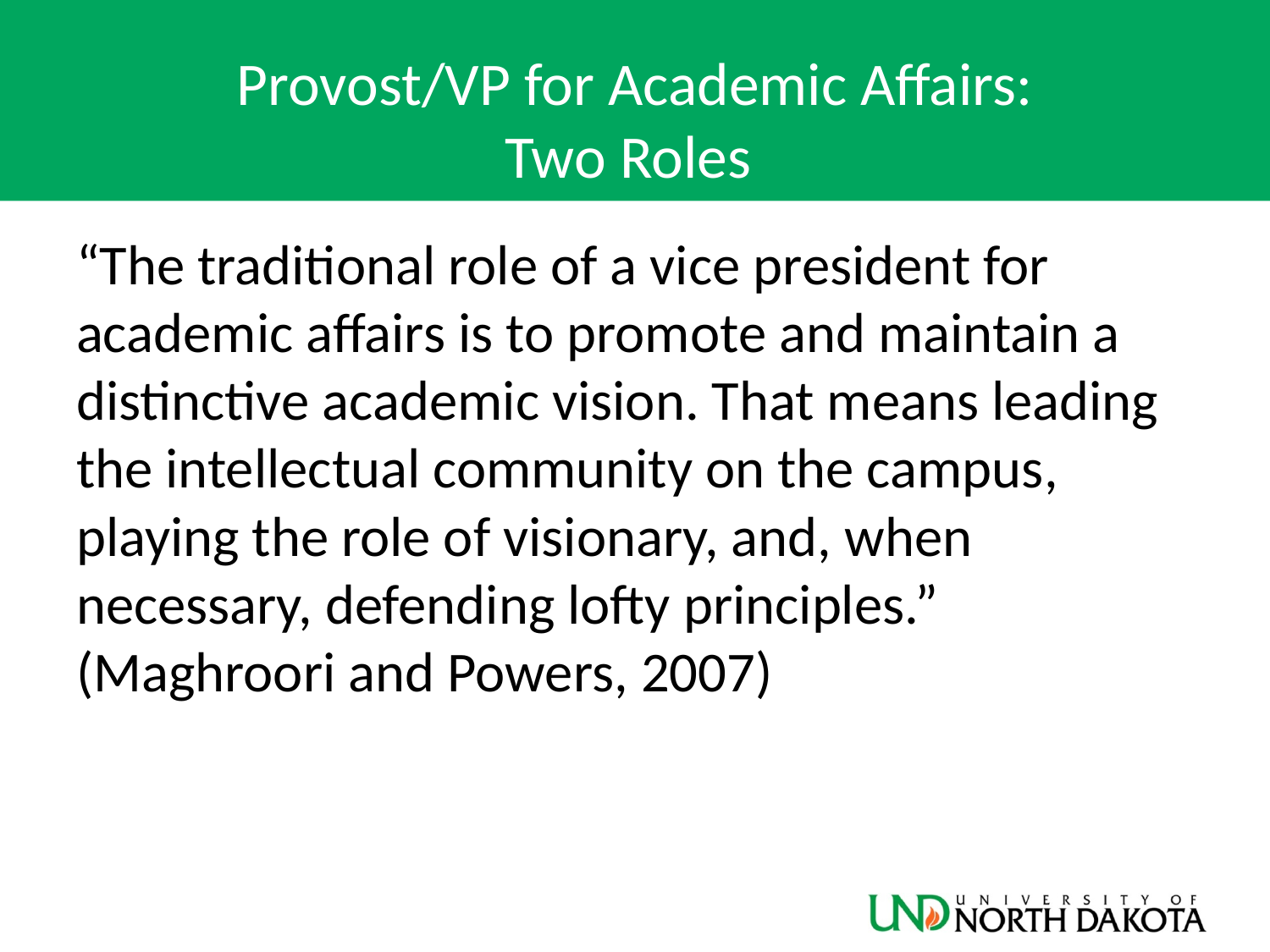

# Provost/VP for Academic Affairs: Two Roles
“The traditional role of a vice president for academic affairs is to promote and maintain a distinctive academic vision. That means leading the intellectual community on the campus, playing the role of visionary, and, when necessary, defending lofty principles.” (Maghroori and Powers, 2007)